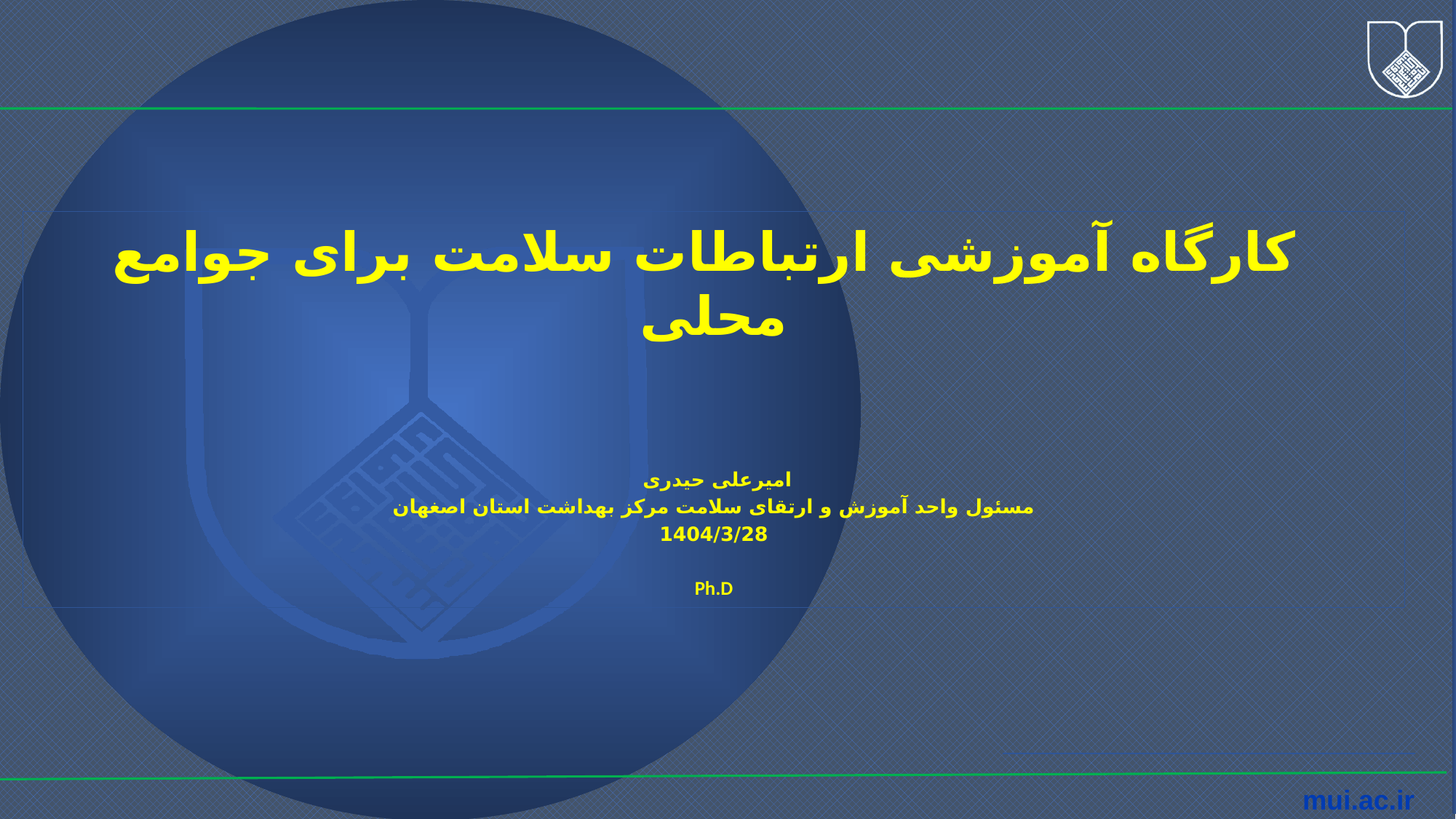

کارگاه آموزشی ارتباطات سلامت برای جوامع محلی

امیرعلی حیدری
مسئول واحد آموزش و ارتقای سلامت مرکز بهداشت استان اصغهان
1404/3/28

Ph.D